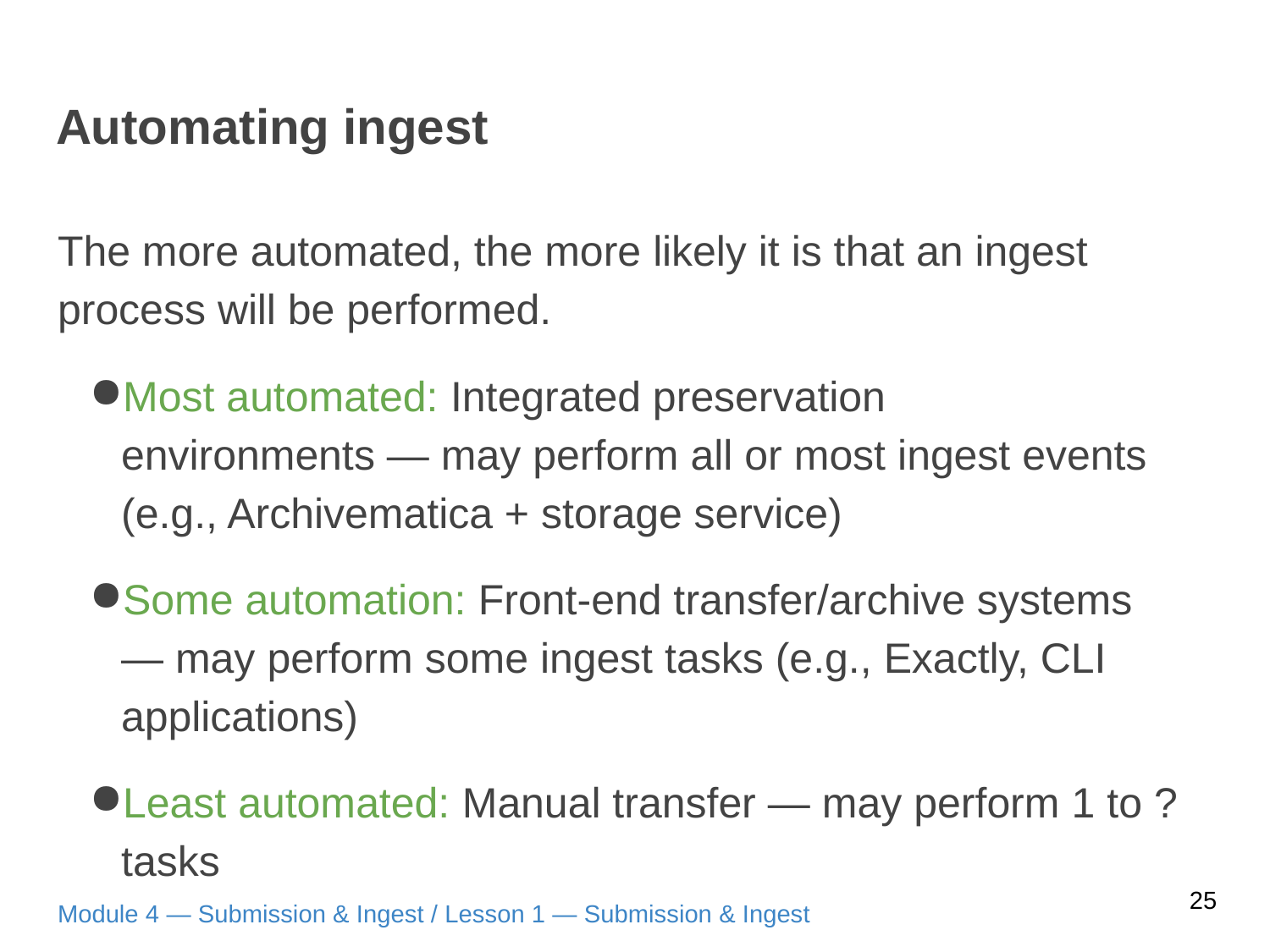

# Automating ingest
The more automated, the more likely it is that an ingest process will be performed.
Most automated: Integrated preservation environments — may perform all or most ingest events (e.g., Archivematica + storage service)
Some automation: Front-end transfer/archive systems — may perform some ingest tasks (e.g., Exactly, CLI applications)
Least automated: Manual transfer — may perform 1 to ? tasks

25
Module 4 — Submission & Ingest / Lesson 1 — Submission & Ingest